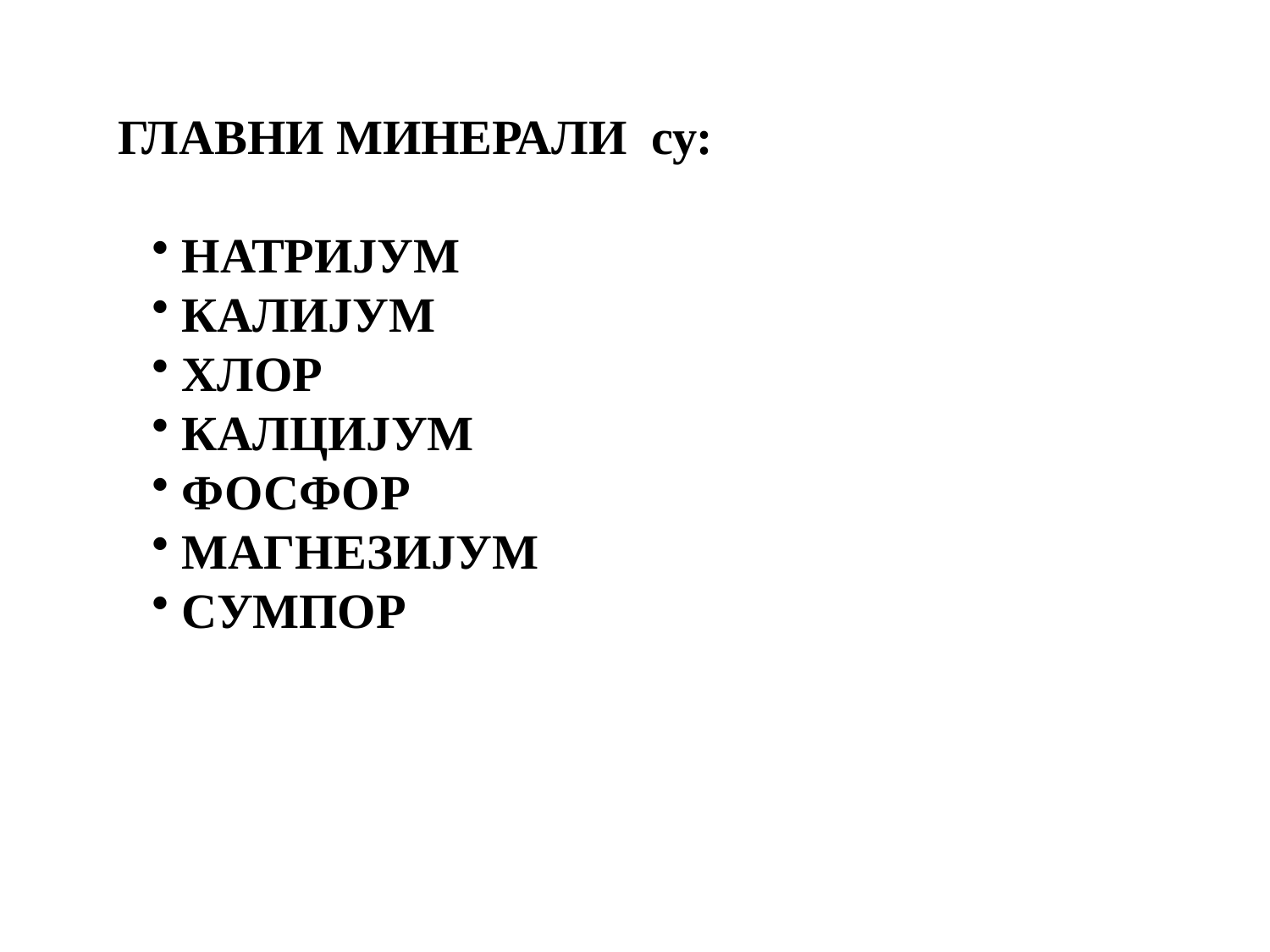

ГЛАВНИ МИНЕРАЛИ  су:

НАТРИЈУМ
КАЛИЈУМ
ХЛОР
КАЛЦИЈУМ
ФОСФОР
МАГНЕЗИЈУМ
СУМПОР